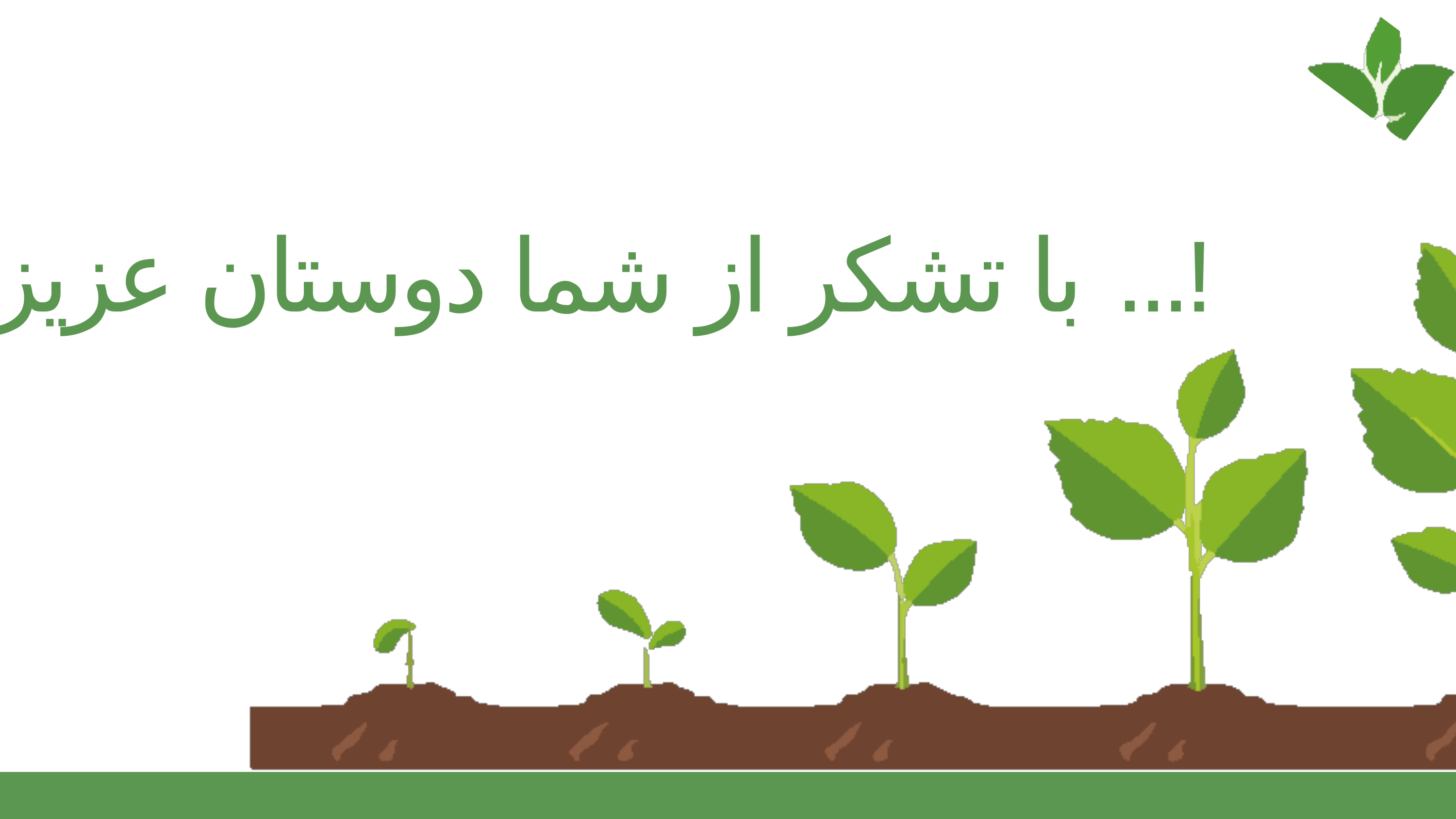

با تشکر از شما دوستان عزیز ...!